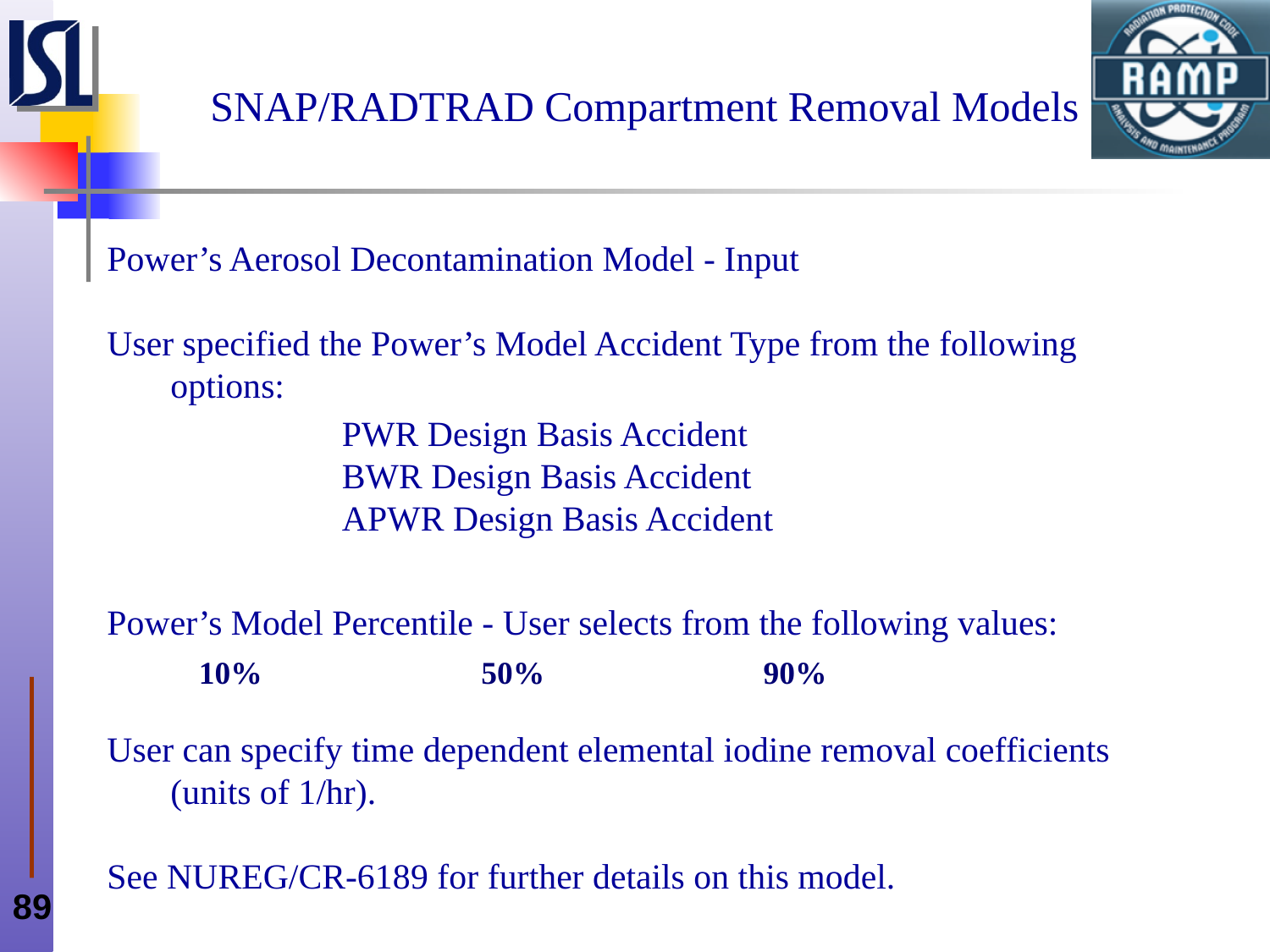

# SNAP/RADTRAD Compartment Removal Models
Power’s Aerosol Decontamination Model - Input

User specified the Power’s Model Accident Type from the following options:

Power’s Model Percentile ‑ User selects from the following values:

User can specify time dependent elemental iodine removal coefficients (units of 1/hr).

See NUREG/CR-6189 for further details on this model.
PWR Design Basis Accident
BWR Design Basis Accident
APWR Design Basis Accident
| 10% | 50% | 90% |
| --- | --- | --- |